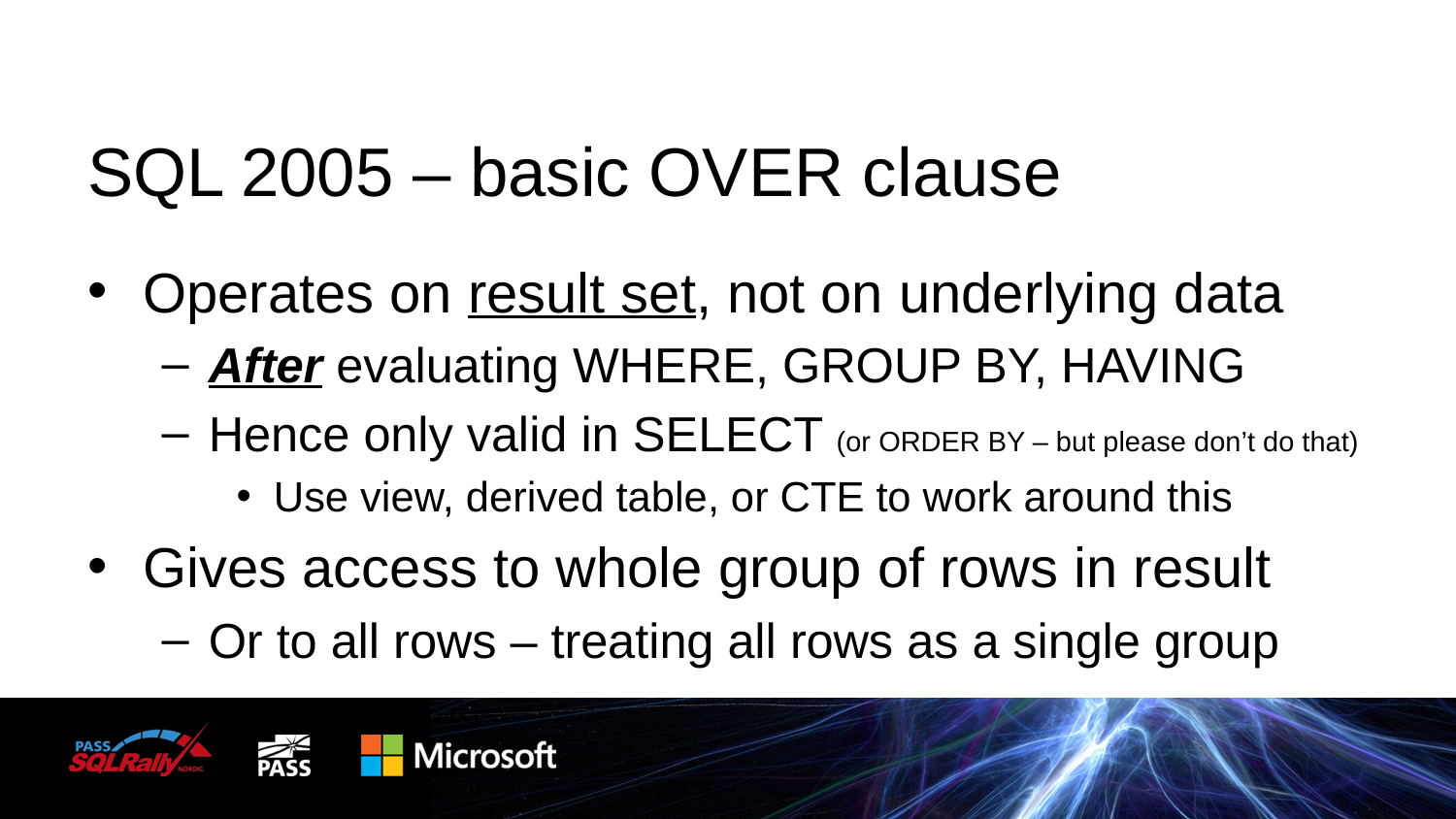

# SQL 2005 – basic OVER clause
Operates on result set, not on underlying data
After evaluating WHERE, GROUP BY, HAVING
Hence only valid in SELECT (or ORDER BY – but please don’t do that)
Use view, derived table, or CTE to work around this
Gives access to whole group of rows in result
Or to all rows – treating all rows as a single group